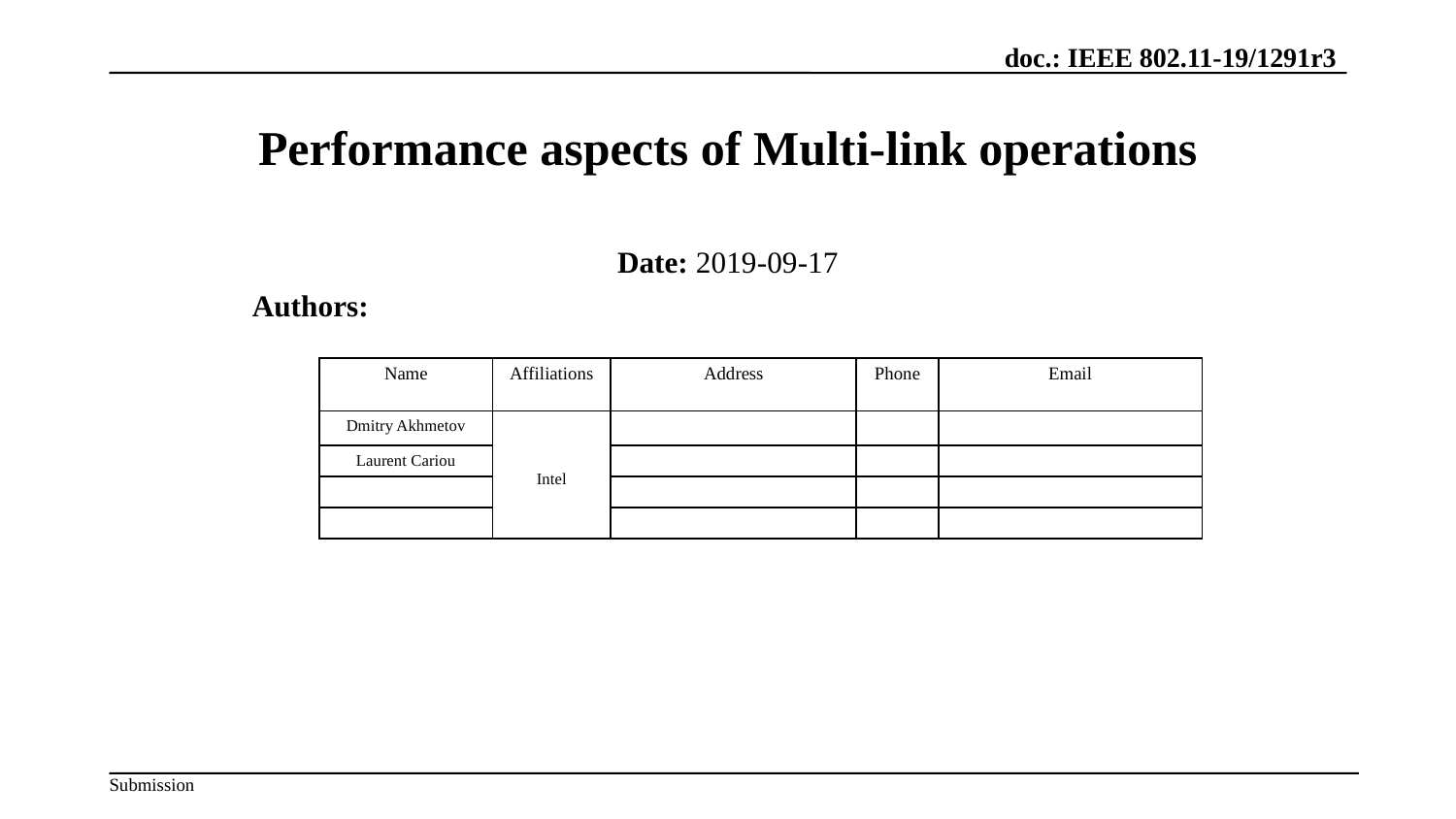

# Performance aspects of Multi-link operations
Date: 2019-09-17
Authors:
| Name | Affiliations | Address | Phone | Email |
| --- | --- | --- | --- | --- |
| Dmitry Akhmetov | Intel |  |  |  |
| Laurent Cariou |  |  |  |  |
|  |  |  |  |  |
|  |  |  |  |  |